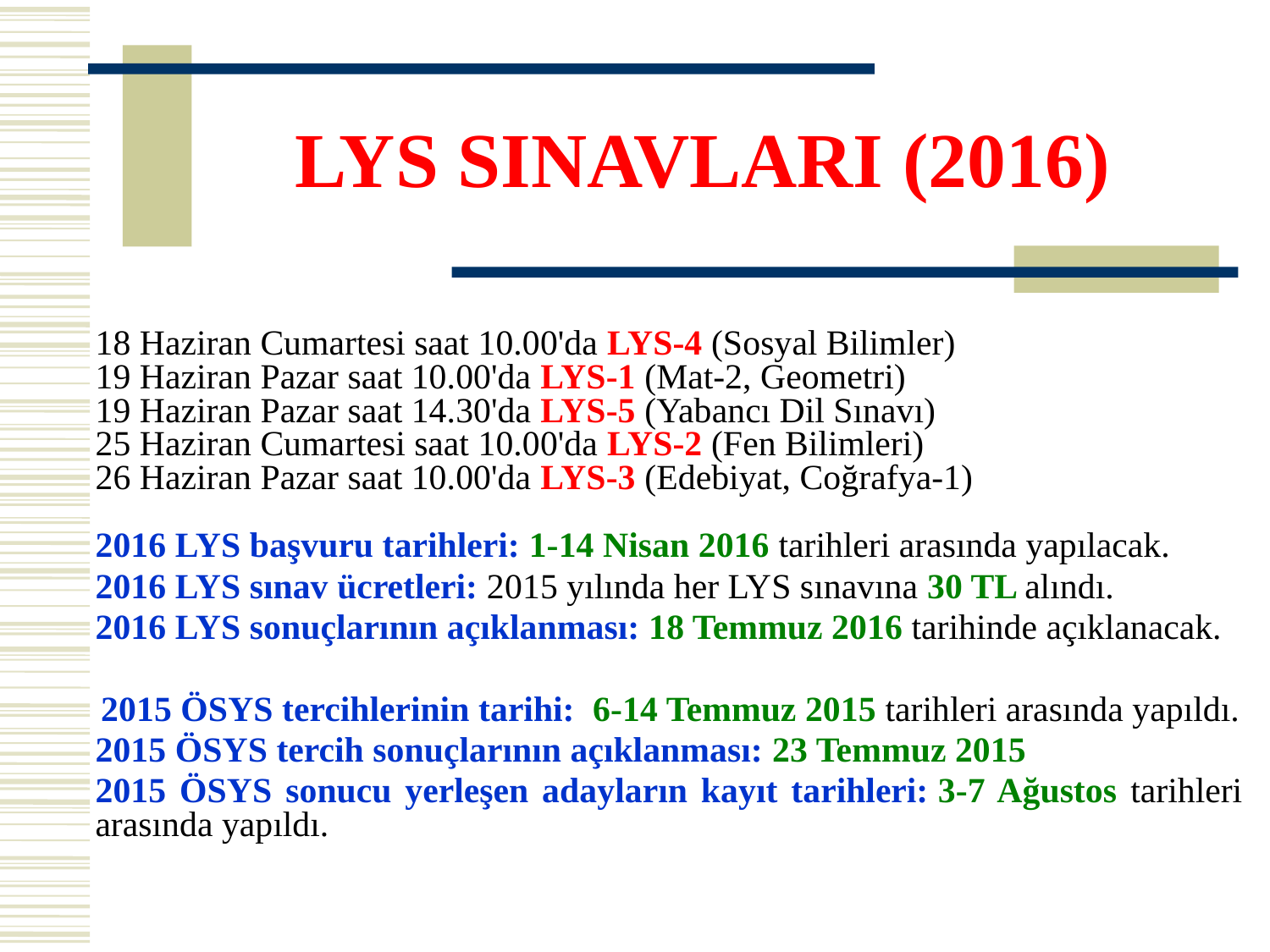

# LYS SINAVLARI (2016)
     	18 Haziran Cumartesi saat 10.00'da LYS-4 (Sosyal Bilimler)
19 Haziran Pazar saat 10.00'da LYS-1 (Mat-2, Geometri)                                   19 Haziran Pazar saat 14.30'da LYS-5 (Yabancı Dil Sınavı)
25 Haziran Cumartesi saat 10.00'da LYS-2 (Fen Bilimleri)
26 Haziran Pazar saat 10.00'da LYS-3 (Edebiyat, Coğrafya-1)
2016 LYS başvuru tarihleri: 1-14 Nisan 2016 tarihleri arasında yapılacak.
	2016 LYS sınav ücretleri: 2015 yılında her LYS sınavına 30 TL alındı.
	2016 LYS sonuçlarının açıklanması: 18 Temmuz 2016 tarihinde açıklanacak.

      2015 ÖSYS tercihlerinin tarihi:  6-14 Temmuz 2015 tarihleri arasında yapıldı.
	2015 ÖSYS tercih sonuçlarının açıklanması: 23 Temmuz 2015
	2015 ÖSYS sonucu yerleşen adayların kayıt tarihleri: 3-7 Ağustos tarihleri arasında yapıldı.